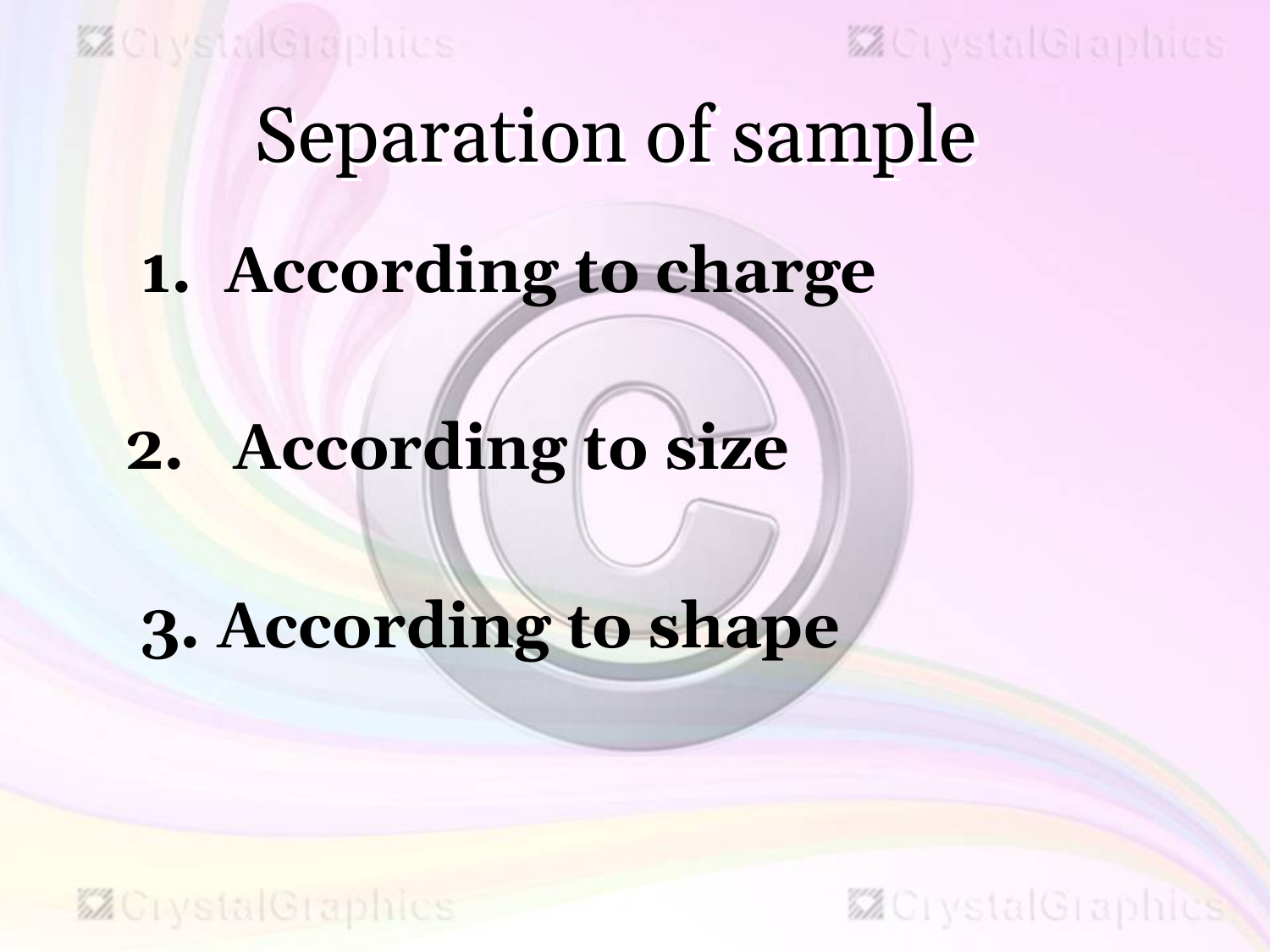

# Separation of sample
    1.  According to charge

   2.   According to size

    3. According to shape